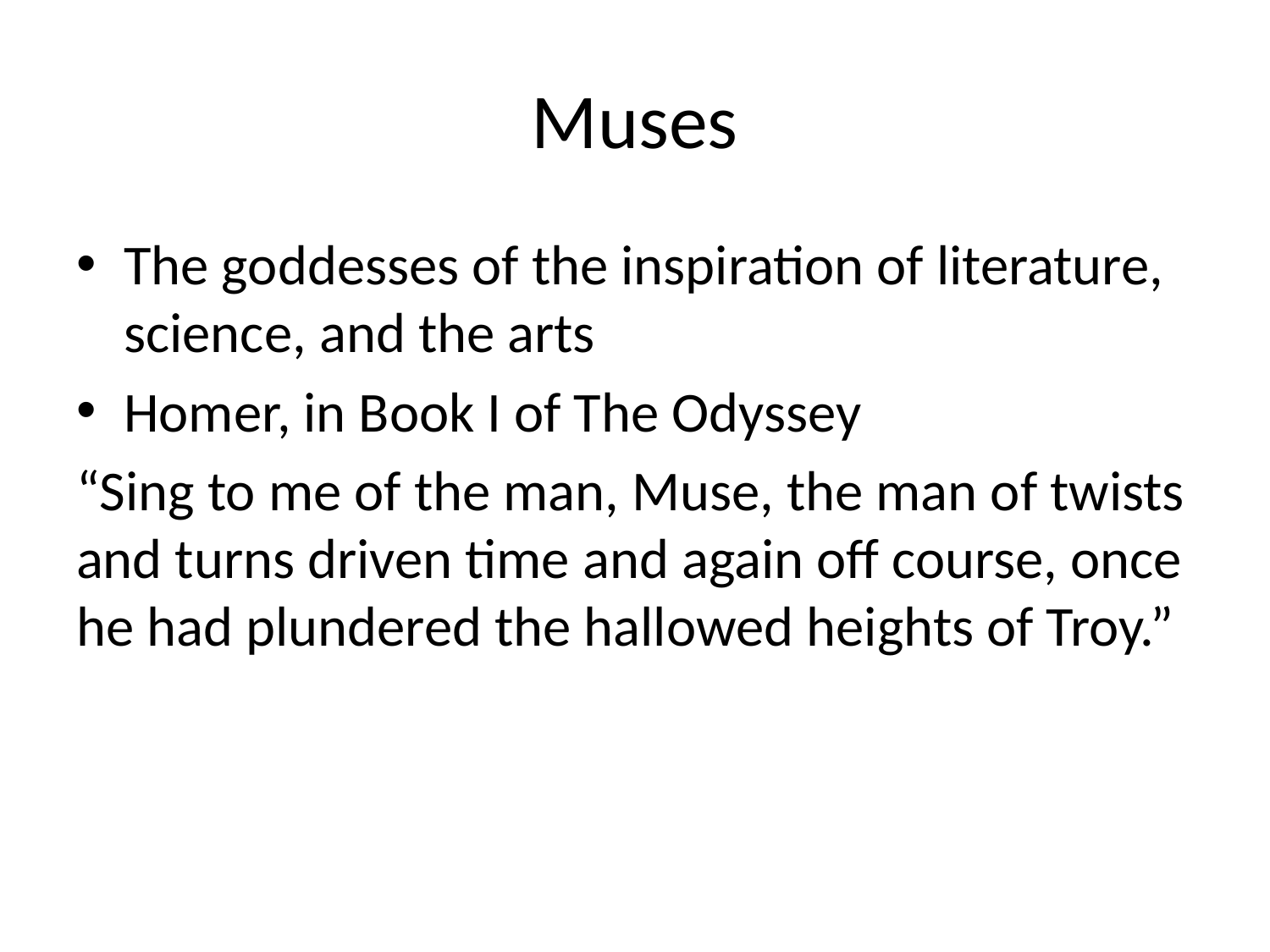

# Muses
The goddesses of the inspiration of literature, science, and the arts
Homer, in Book I of The Odyssey
“Sing to me of the man, Muse, the man of twists and turns driven time and again off course, once he had plundered the hallowed heights of Troy.”